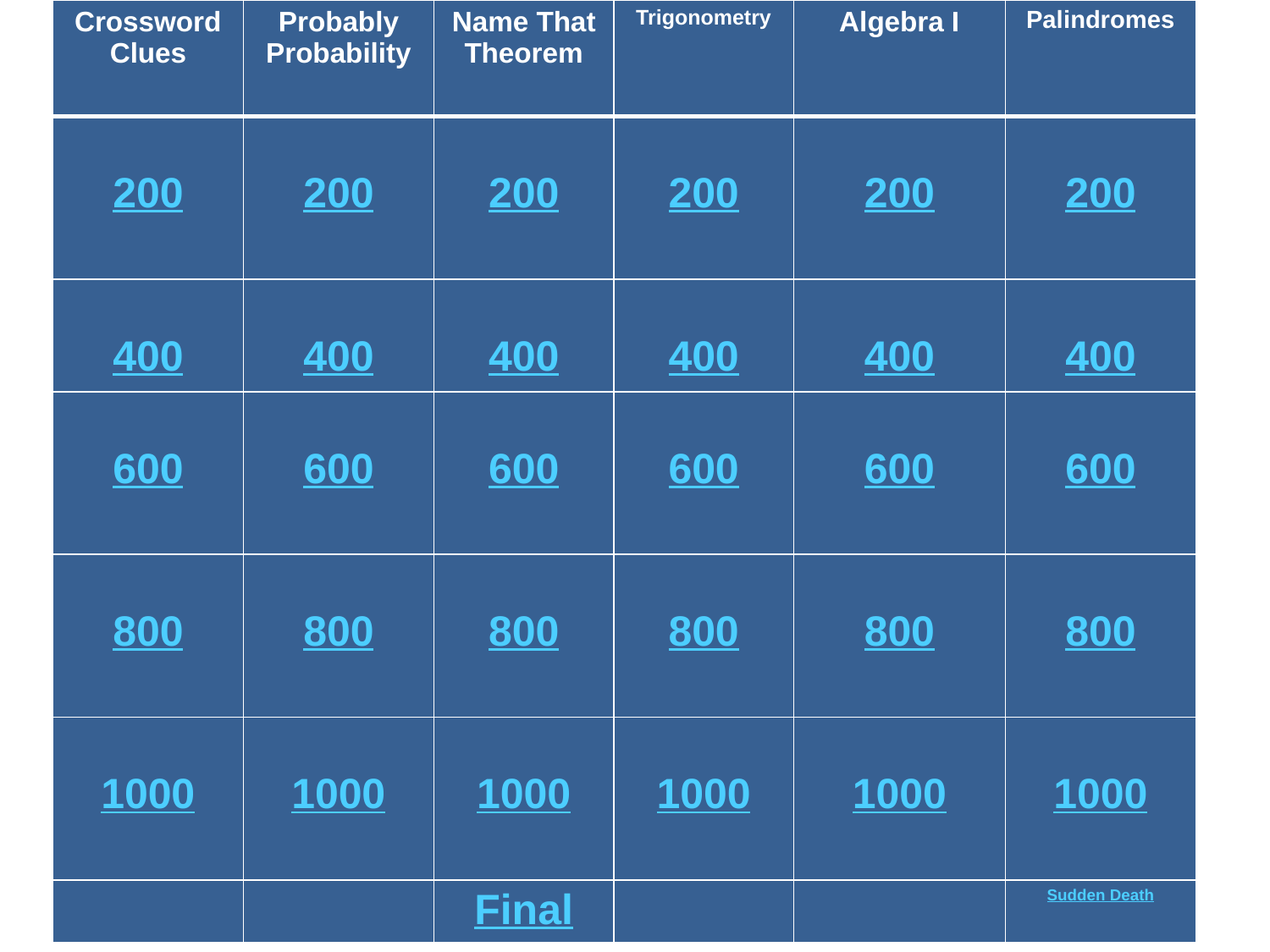

| Crossword Clues | Probably Probability | Name That Theorem | Trigonometry | Algebra I | Palindromes |
| --- | --- | --- | --- | --- | --- |
| 200 | 200 | 200 | 200 | 200 | 200 |
| 400 | 400 | 400 | 400 | 400 | 400 |
| 600 | 600 | 600 | 600 | 600 | 600 |
| 800 | 800 | 800 | 800 | 800 | 800 |
| 1000 | 1000 | 1000 | 1000 | 1000 | 1000 |
|  |  | Final |  |  | Sudden Death |